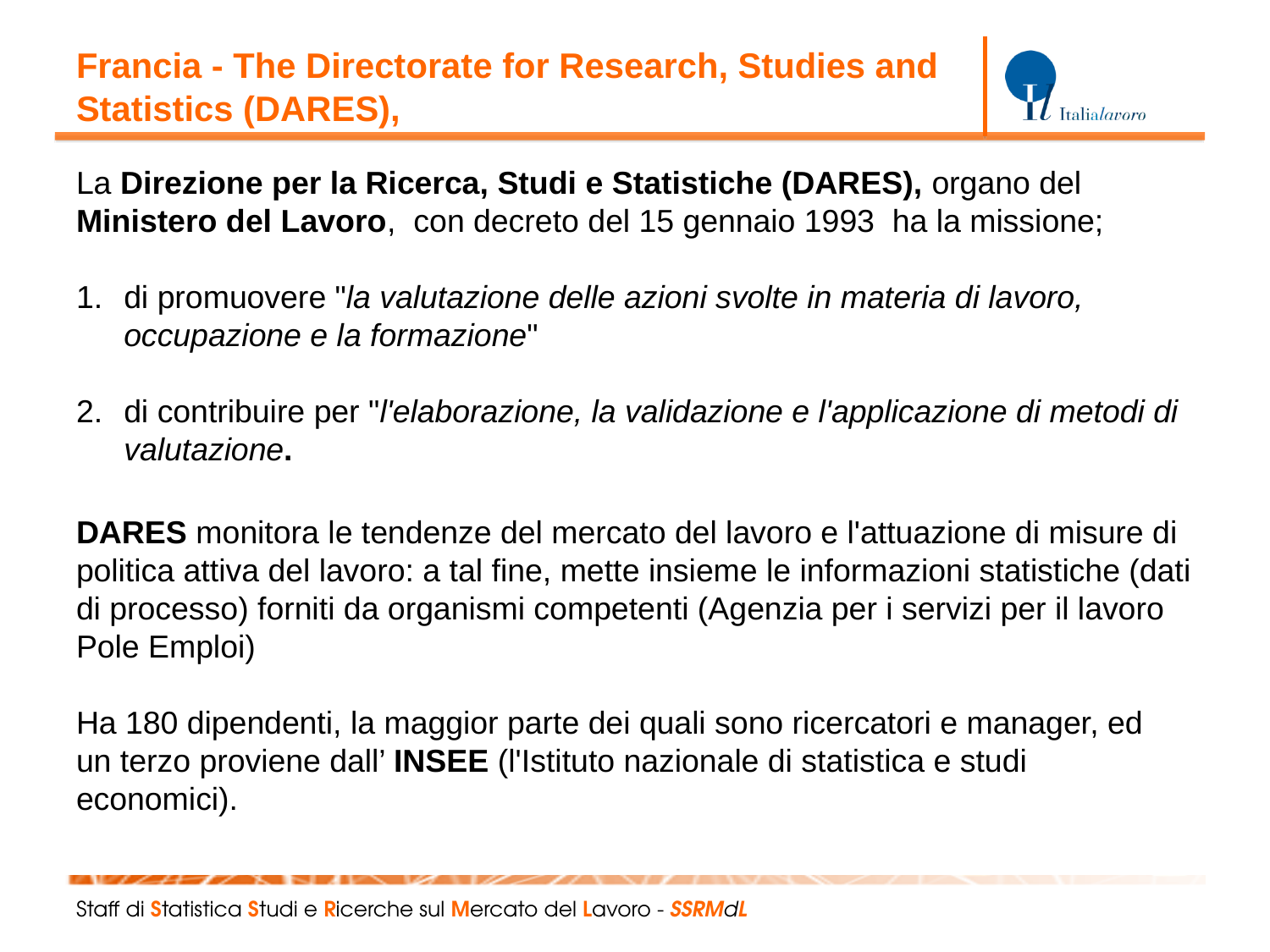

Francia - The Directorate for Research, Studies and Statistics (DARES),

La Direzione per la Ricerca, Studi e Statistiche (DARES), organo del  Ministero del Lavoro,  con decreto del 15 gennaio 1993  ha la missione;

di promuovere "la valutazione delle azioni svolte in materia di lavoro, occupazione e la formazione"

di contribuire per "l'elaborazione, la validazione e l'applicazione di metodi di valutazione.
DARES monitora le tendenze del mercato del lavoro e l'attuazione di misure di politica attiva del lavoro: a tal fine, mette insieme le informazioni statistiche (dati di processo) forniti da organismi competenti (Agenzia per i servizi per il lavoro Pole Emploi)

Ha 180 dipendenti, la maggior parte dei quali sono ricercatori e manager, ed  un terzo proviene dall’ INSEE (l'Istituto nazionale di statistica e studi economici).
Staff di Statistica Studi e Ricerche sul Mercato del Lavoro - SSRMdL